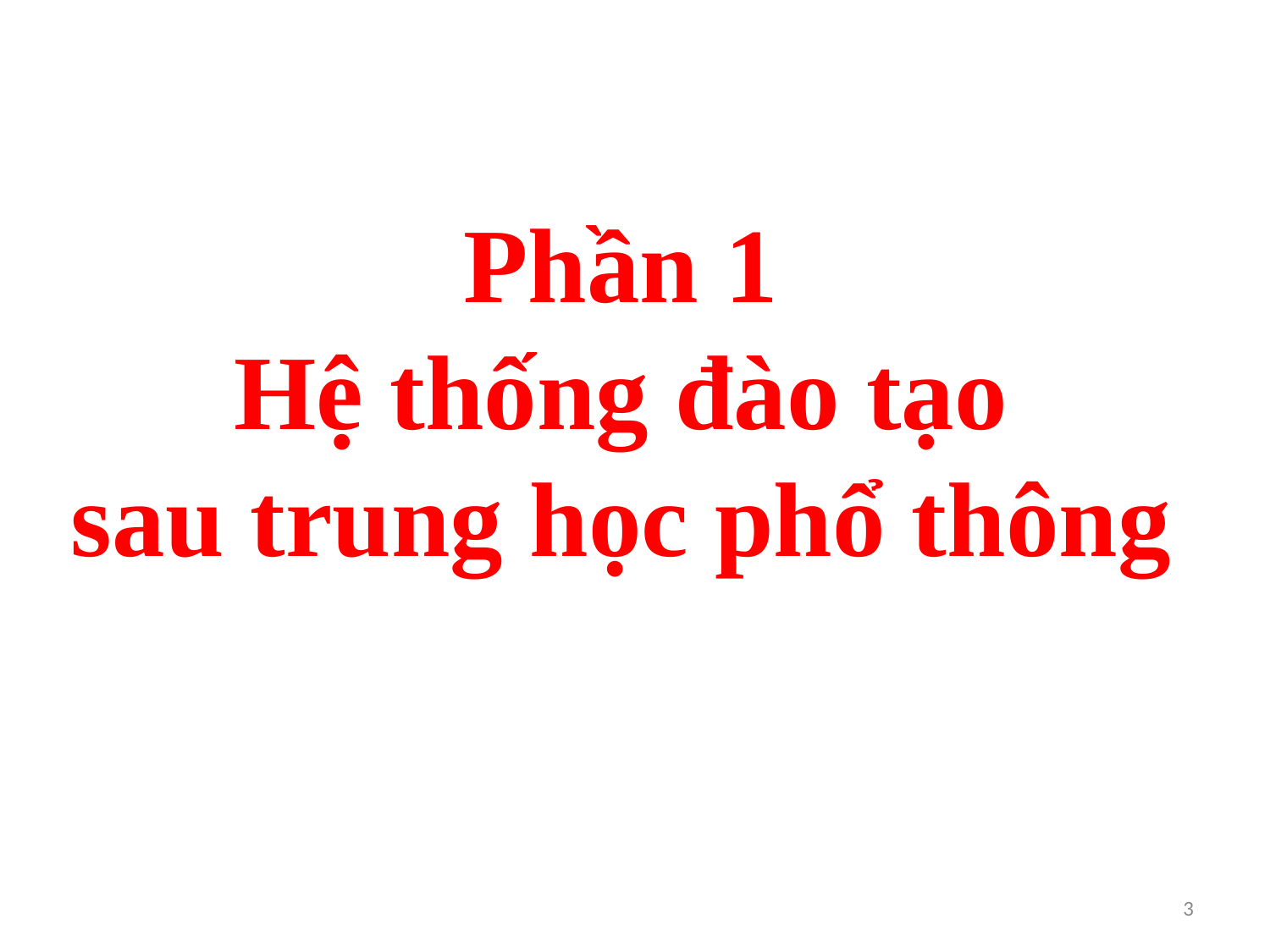

Phần 1
Hệ thống đào tạo
sau trung học phổ thông
3